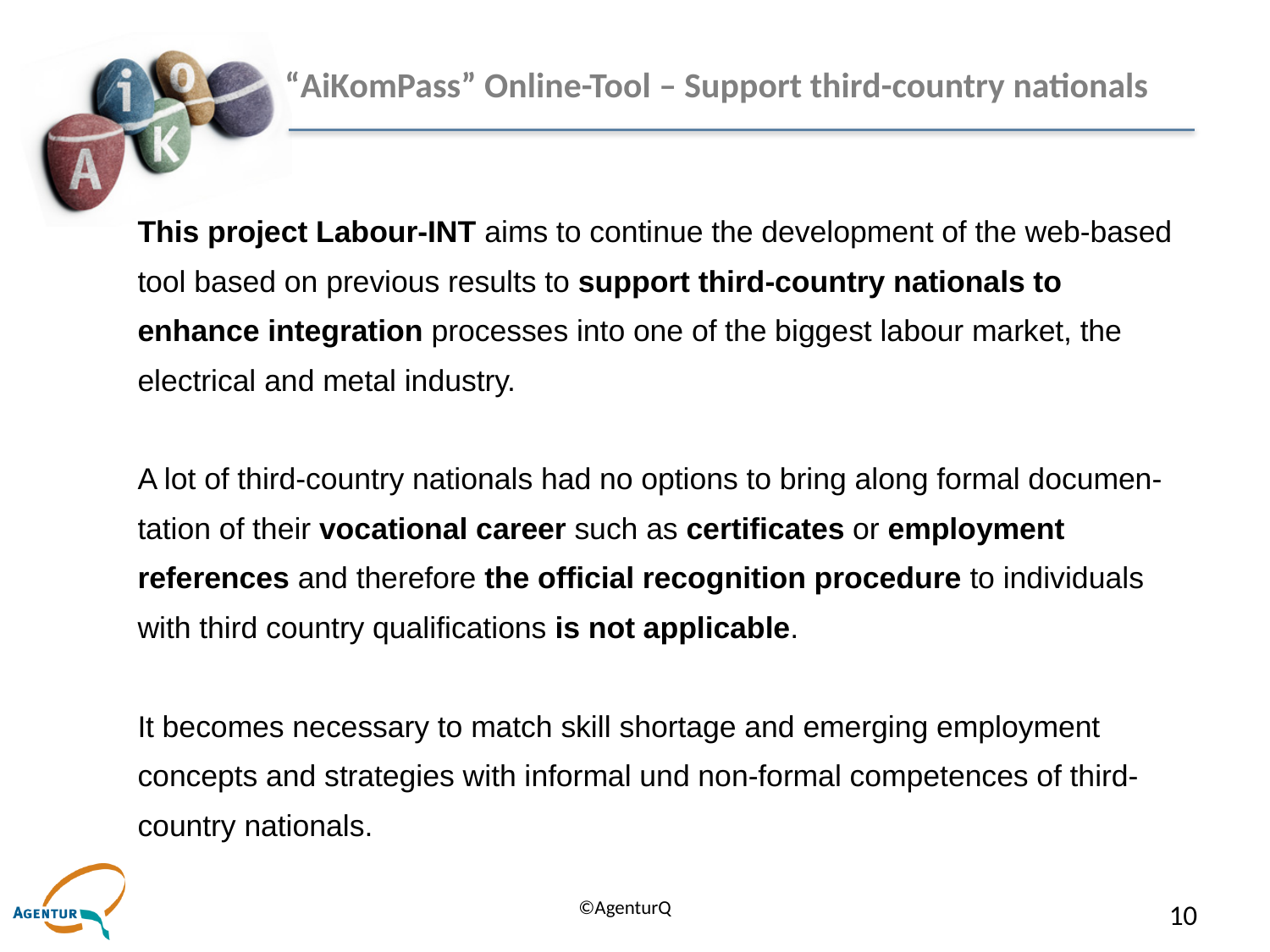

# “AiKomPass” Online-Tool – Support third-country nationals
This project Labour-INT aims to continue the development of the web-based
tool based on previous results to support third-country nationals to
enhance integration processes into one of the biggest labour market, the
electrical and metal industry.

A lot of third-country nationals had no options to bring along formal documen-
tation of their vocational career such as certificates or employment
references and therefore the official recognition procedure to individuals
with third country qualifications is not applicable.

It becomes necessary to match skill shortage and emerging employment
concepts and strategies with informal und non-formal competences of third-
country nationals.

10